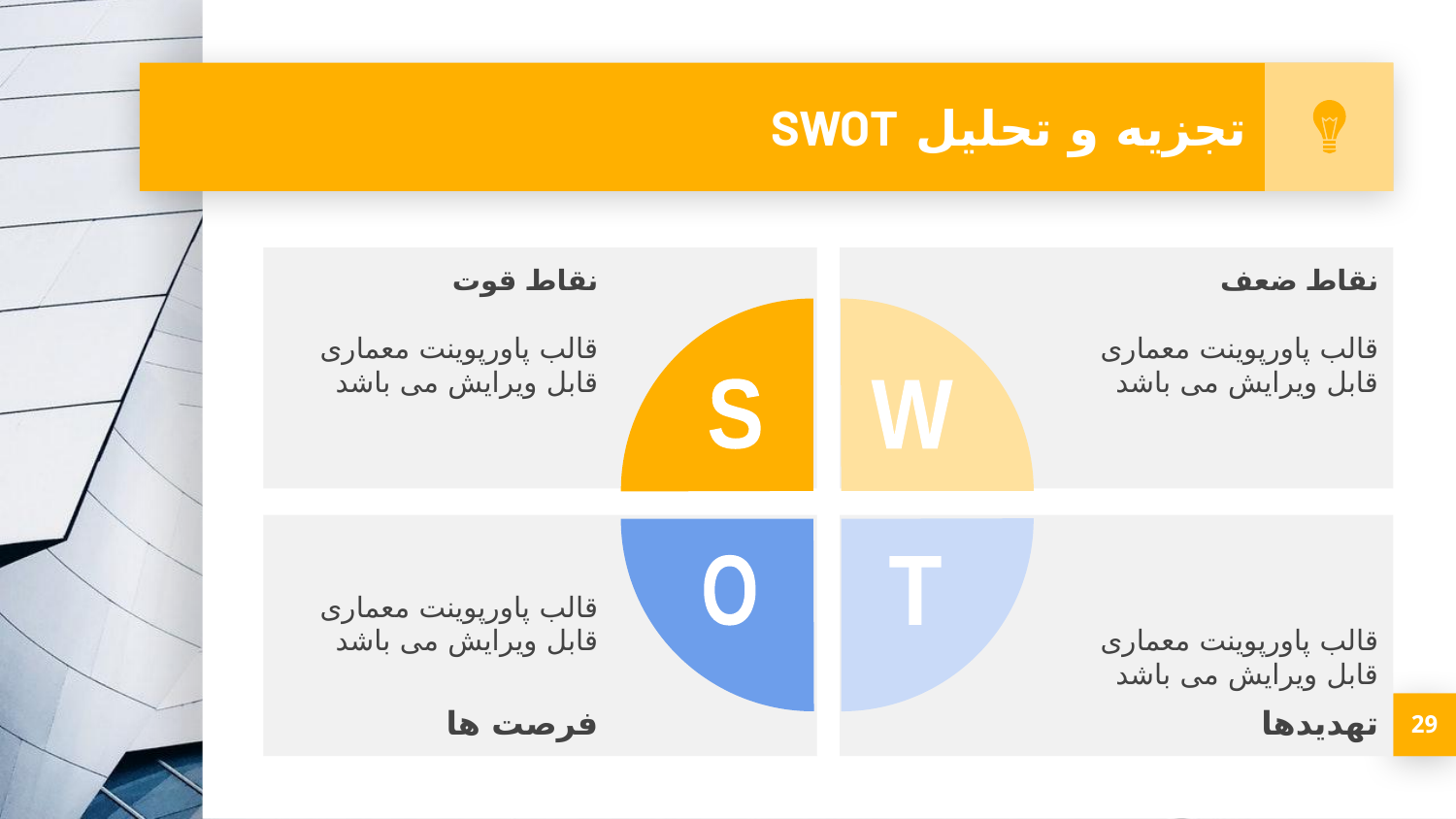

# تجزیه و تحلیل SWOT

نقاط قوت

قالب پاورپوینت معماری قابل ویرایش می باشد
نقاط ضعف

قالب پاورپوینت معماری قابل ویرایش می باشد

S
W

قالب پاورپوینت معماری قابل ویرایش می باشد

فرصت ها
قالب پاورپوینت معماری قابل ویرایش می باشد
تهدیدها
O
T
29